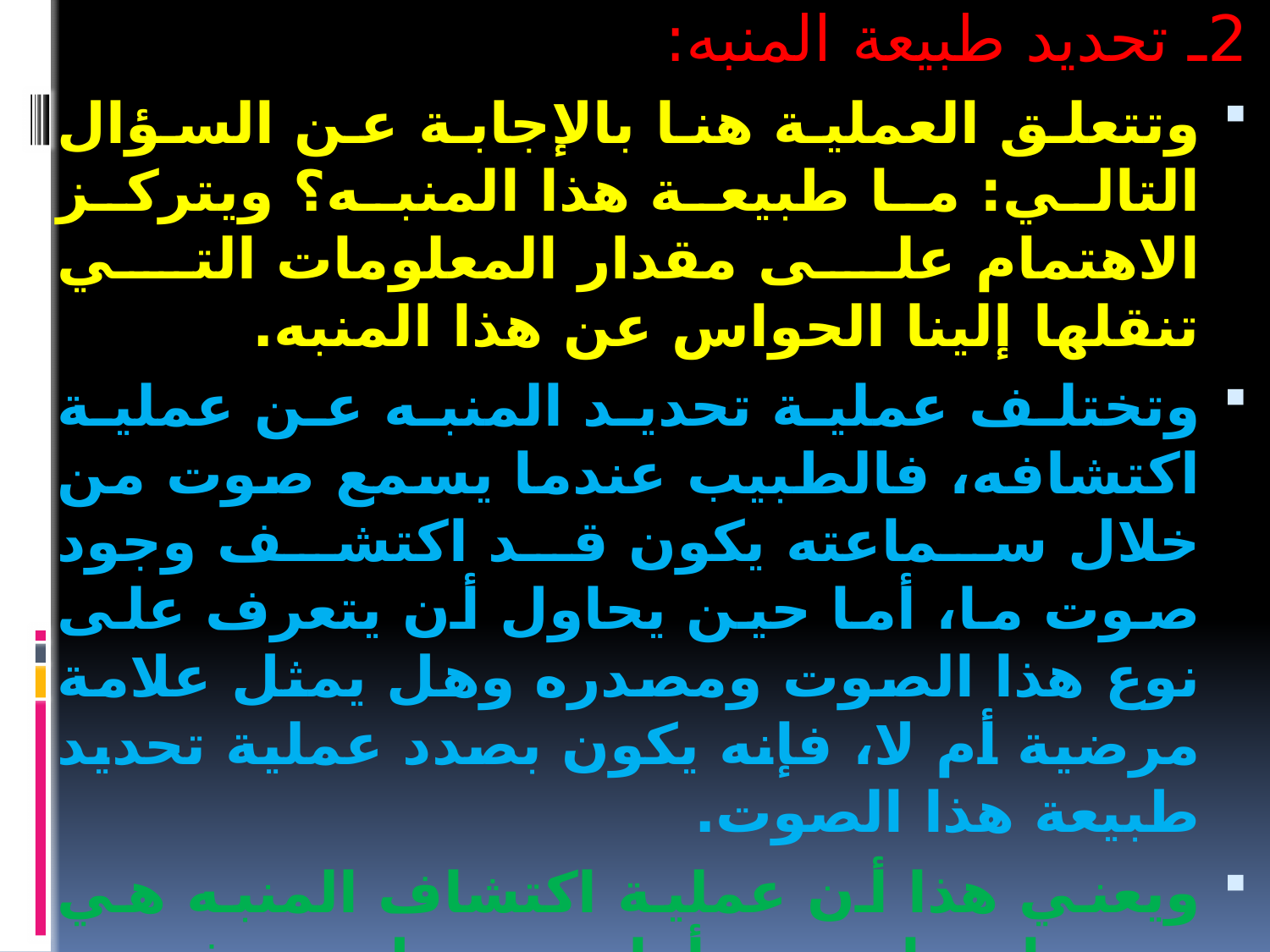

2ـ تحديد طبيعة المنبه:
وتتعلق العملية هنا بالإجابة عن السؤال التالي: ما طبيعة هذا المنبه؟ ويتركز الاهتمام على مقدار المعلومات التي تنقلها إلينا الحواس عن هذا المنبه.
وتختلف عملية تحديد المنبه عن عملية اكتشافه، فالطبيب عندما يسمع صوت من خلال سماعته يكون قد اكتشف وجود صوت ما، أما حين يحاول أن يتعرف على نوع هذا الصوت ومصدره وهل يمثل علامة مرضية أم لا، فإنه يكون بصدد عملية تحديد طبيعة هذا الصوت.
ويعني هذا أن عملية اكتشاف المنبه هي مجرد إحساس به، أما تحديد طبيعته فتعنى إدراكه عقلياً وإعطاءه معنى محدد يميزه عن غيره من المنبهات أو الإدراكات الأخرى.